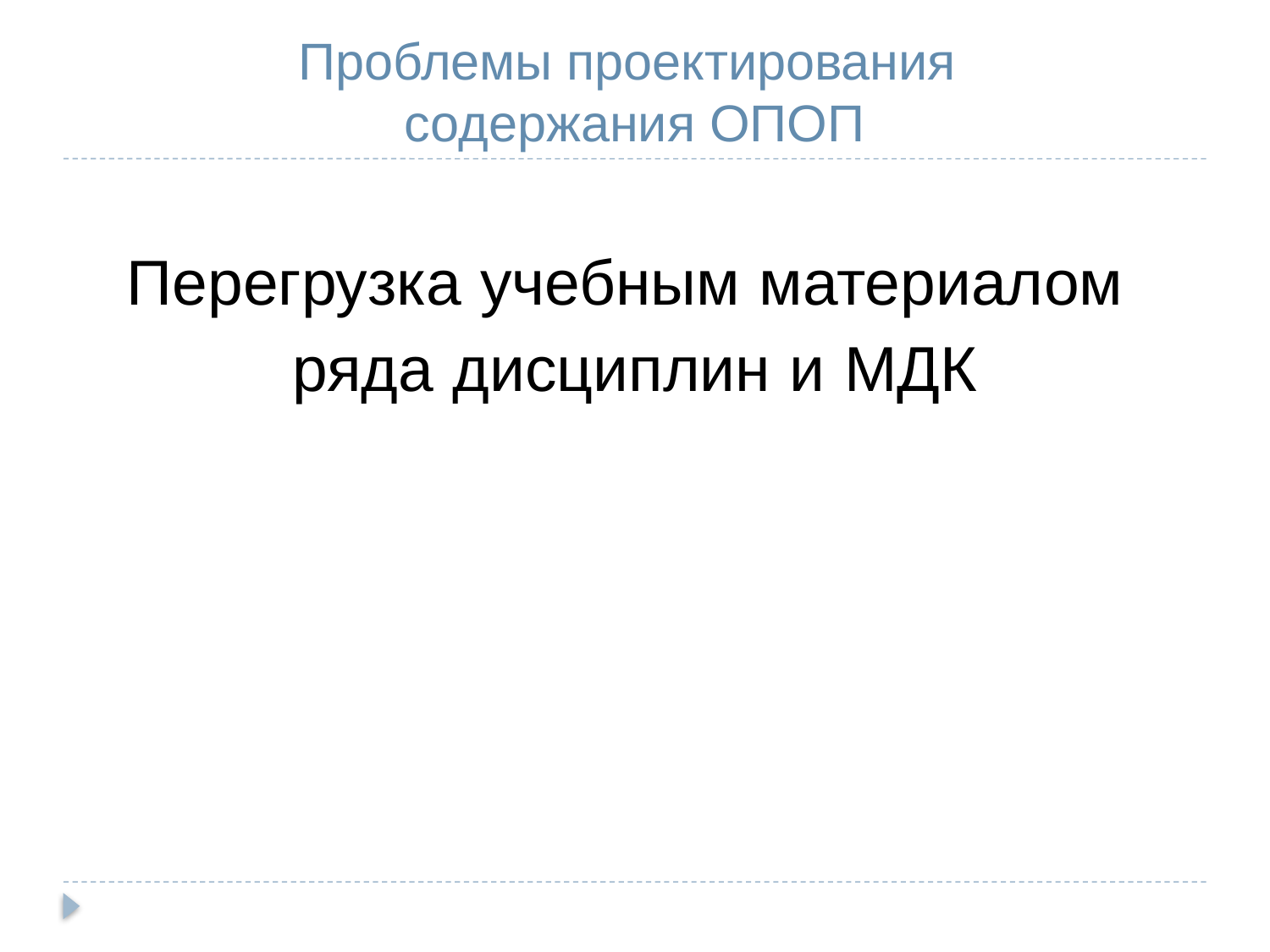

# Проблемы проектирования содержания ОПОП

Перегрузка учебным материалом
ряда дисциплин и МДК